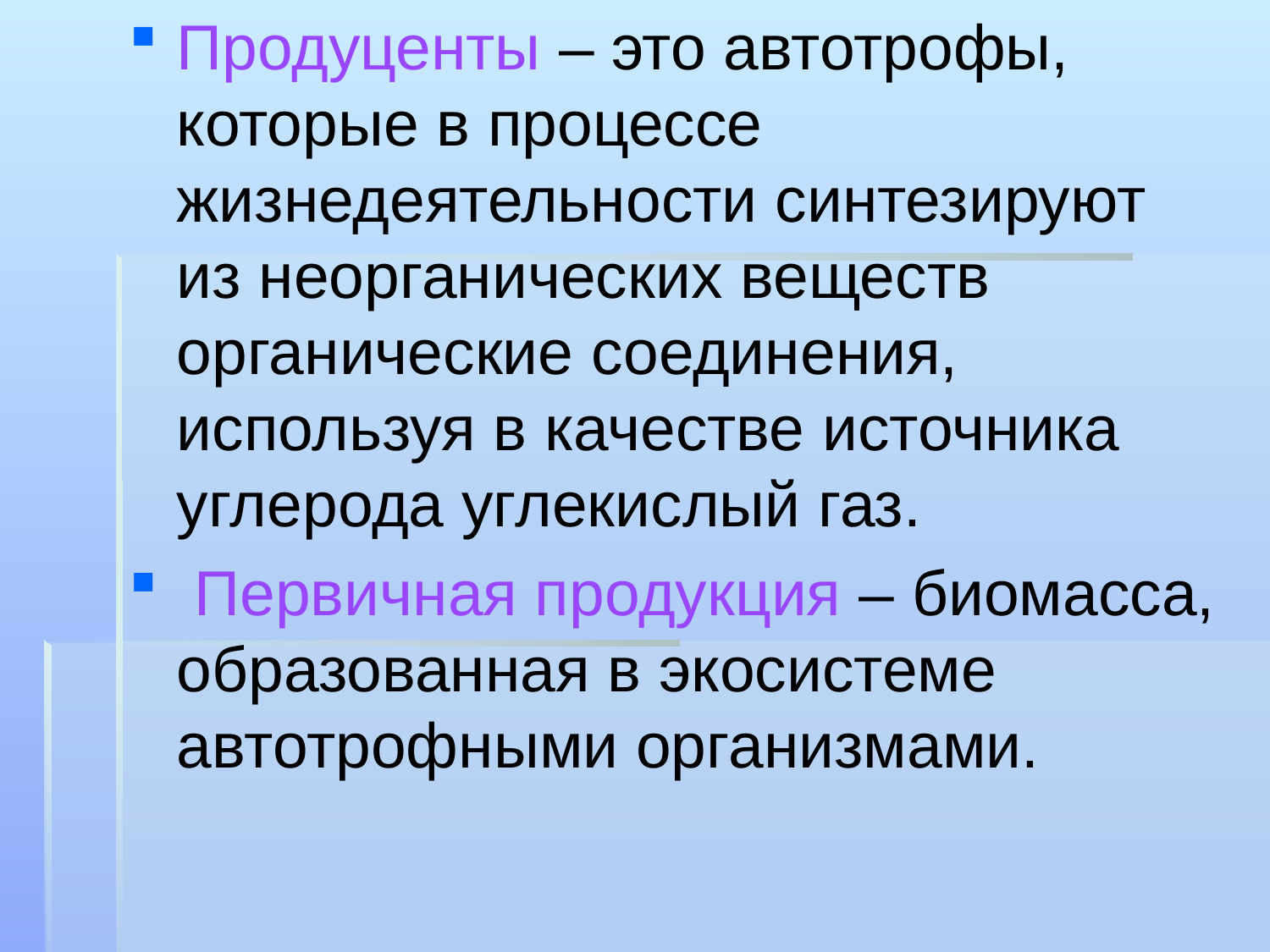

Продуценты – это автотрофы, которые в процессе жизнедеятельности синтезируют из неорганических веществ органические соединения, используя в качестве источника углерода углекислый газ.
 Первичная продукция – биомасса, образованная в экосистеме автотрофными организмами.
#